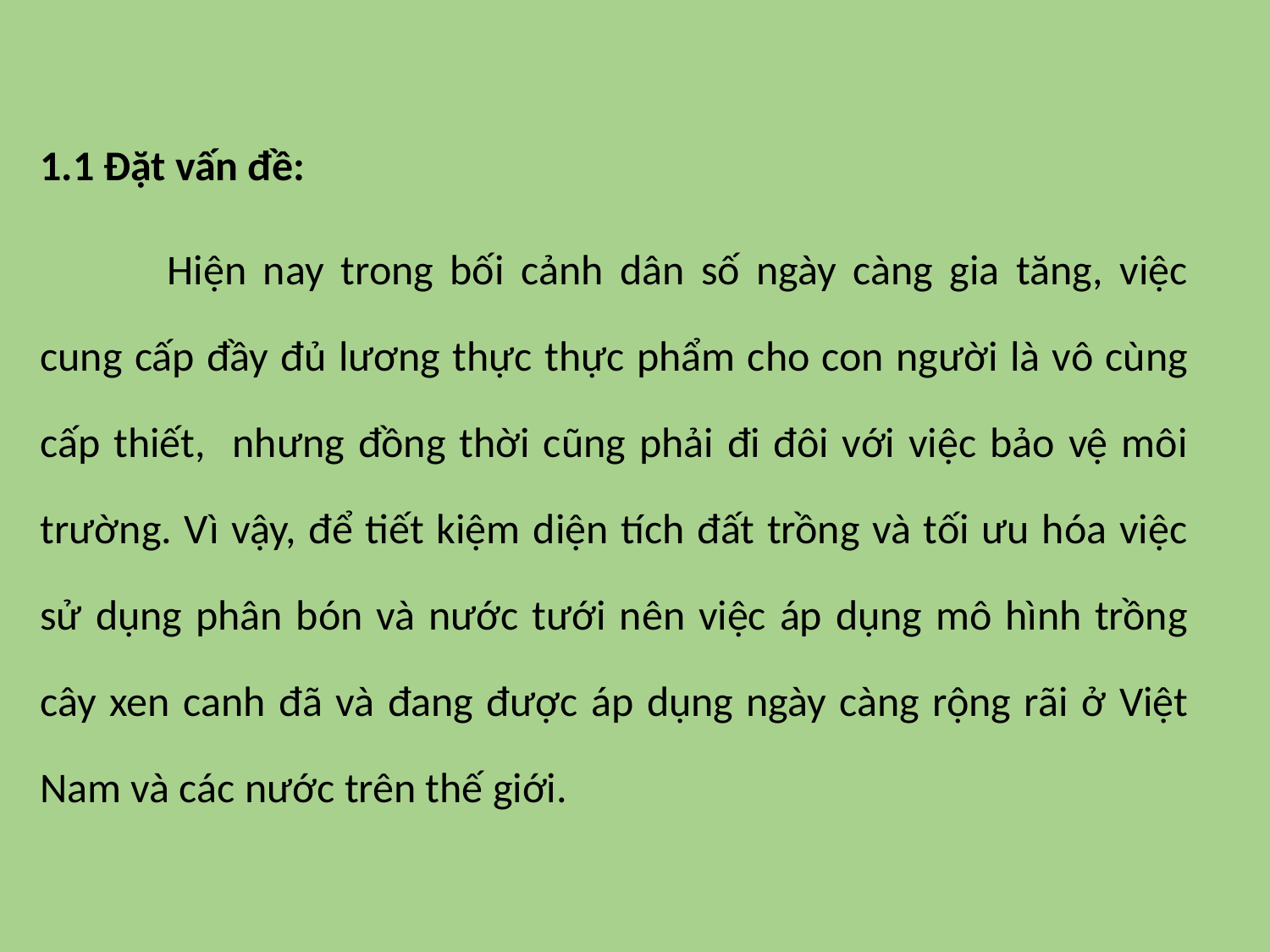

1.1 Đặt vấn đề:
	Hiện nay trong bối cảnh dân số ngày càng gia tăng, việc cung cấp đầy đủ lương thực thực phẩm cho con người là vô cùng cấp thiết,  nhưng đồng thời cũng phải đi đôi với việc bảo vệ môi trường. Vì vậy, để tiết kiệm diện tích đất trồng và tối ưu hóa việc sử dụng phân bón và nước tưới nên việc áp dụng mô hình trồng cây xen canh đã và đang được áp dụng ngày càng rộng rãi ở Việt Nam và các nước trên thế giới.

5